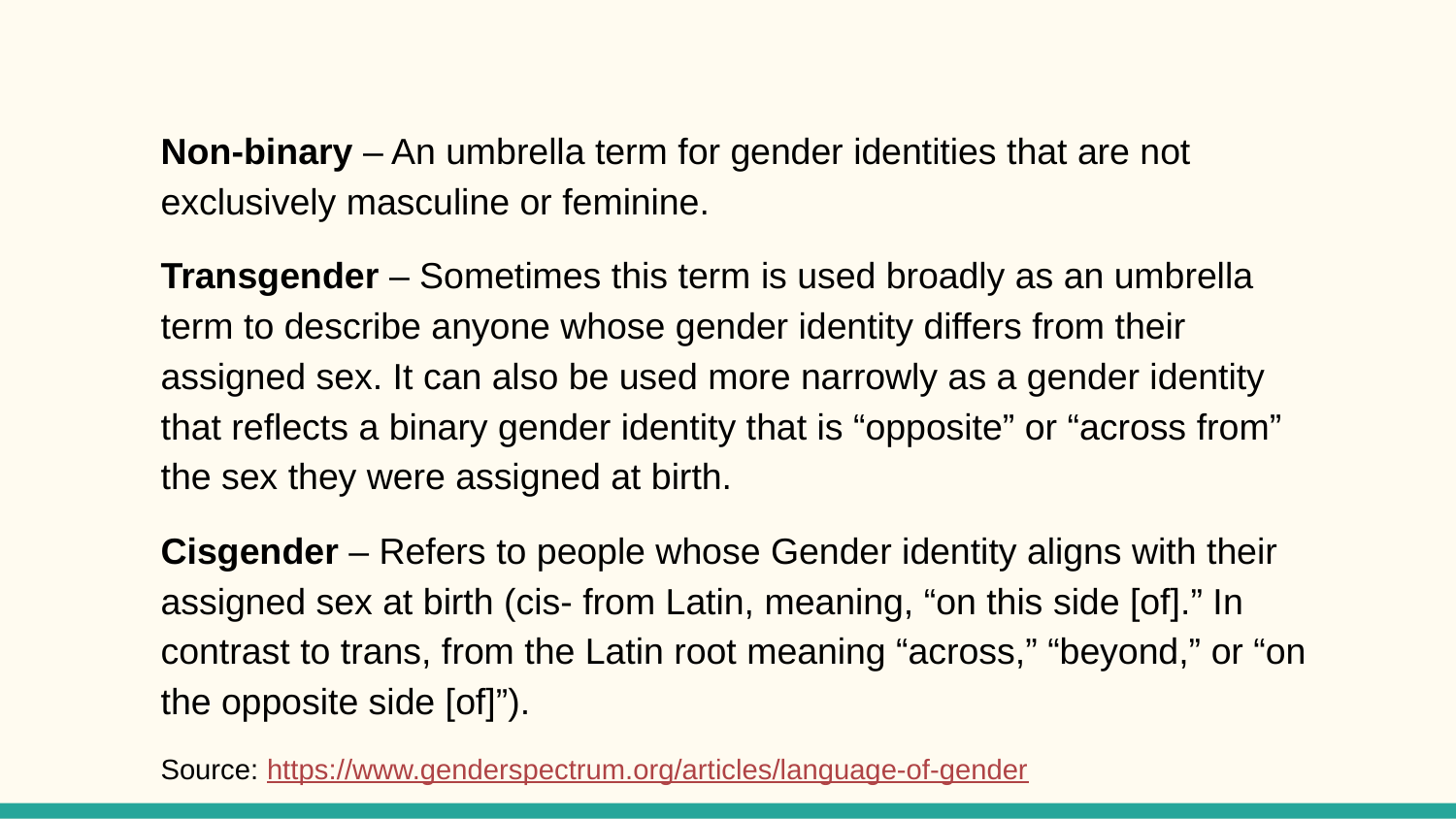

Non-binary – An umbrella term for gender identities that are not exclusively masculine or feminine.
Transgender – Sometimes this term is used broadly as an umbrella term to describe anyone whose gender identity differs from their assigned sex. It can also be used more narrowly as a gender identity that reflects a binary gender identity that is “opposite” or “across from” the sex they were assigned at birth.
Cisgender – Refers to people whose Gender identity aligns with their assigned sex at birth (cis- from Latin, meaning, “on this side [of].” In contrast to trans, from the Latin root meaning “across,” “beyond,” or “on the opposite side [of]”).
Source: https://www.genderspectrum.org/articles/language-of-gender